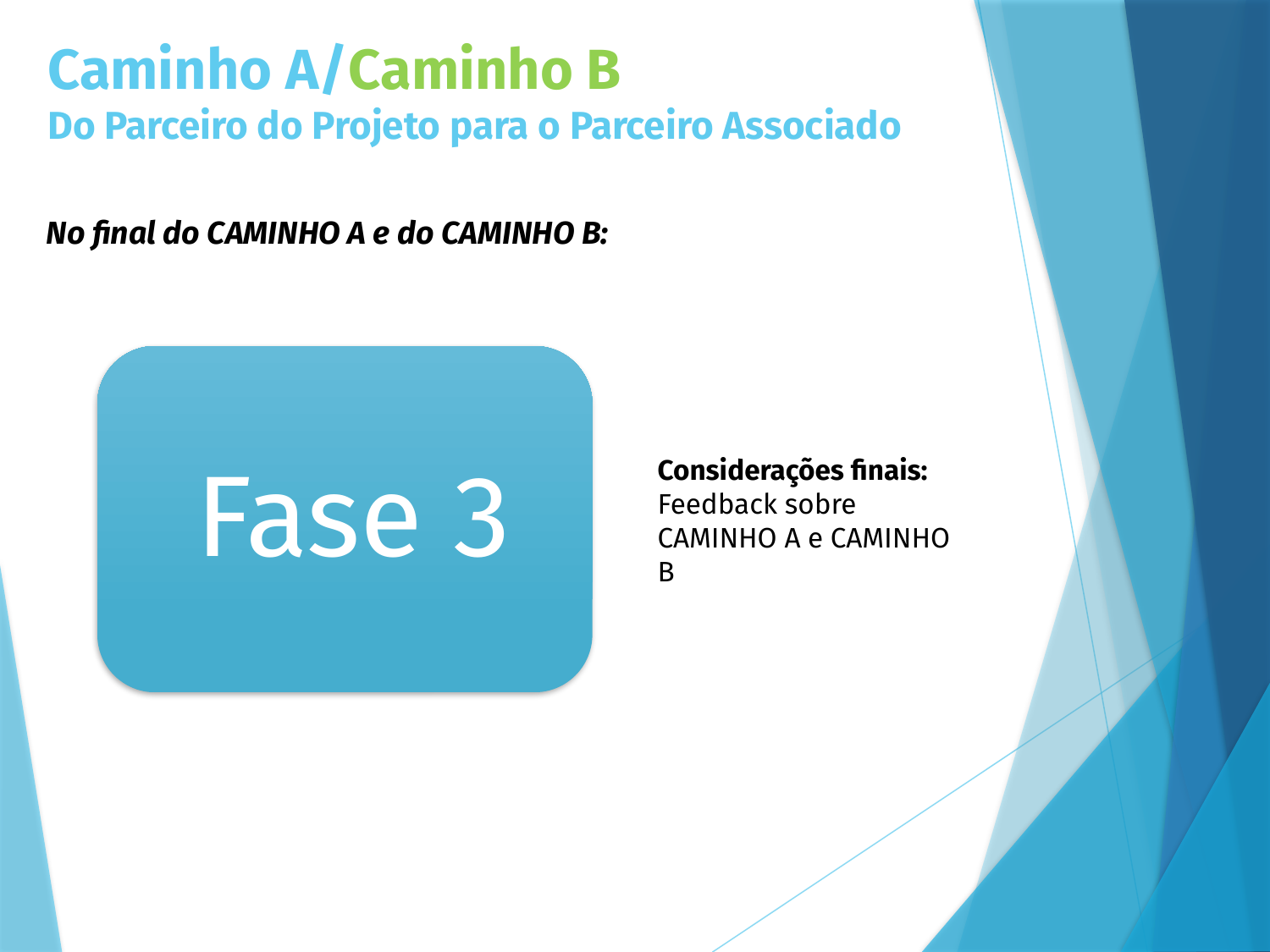

# Caminho A/Caminho B Do Parceiro do Projeto para o Parceiro Associado
No final do CAMINHO A e do CAMINHO B:
Fase 3
Considerações finais:
Feedback sobre CAMINHO A e CAMINHO B